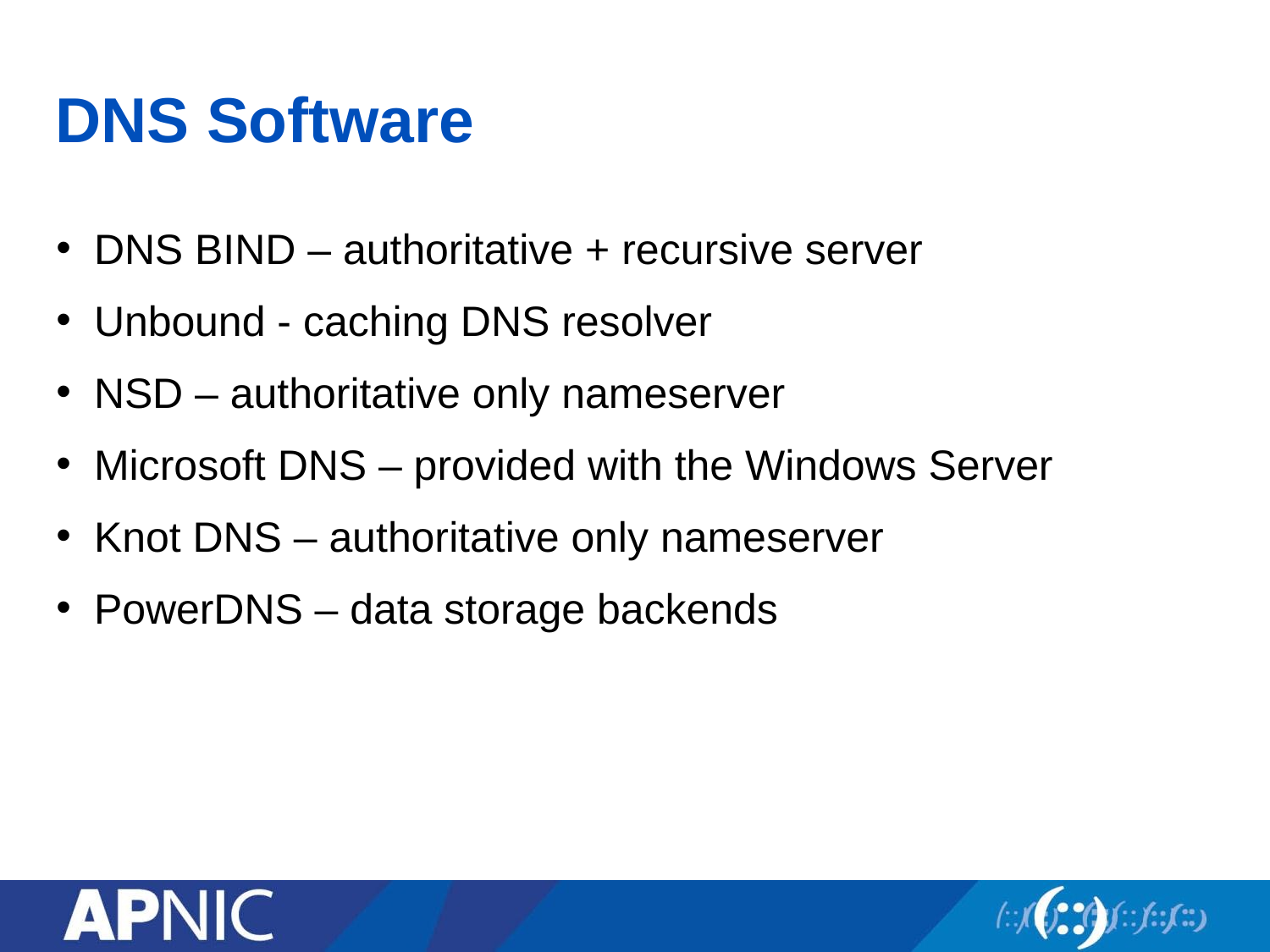

# DNS Software
DNS BIND – authoritative + recursive server
Unbound - caching DNS resolver
NSD – authoritative only nameserver
Microsoft DNS – provided with the Windows Server
Knot DNS – authoritative only nameserver
PowerDNS – data storage backends